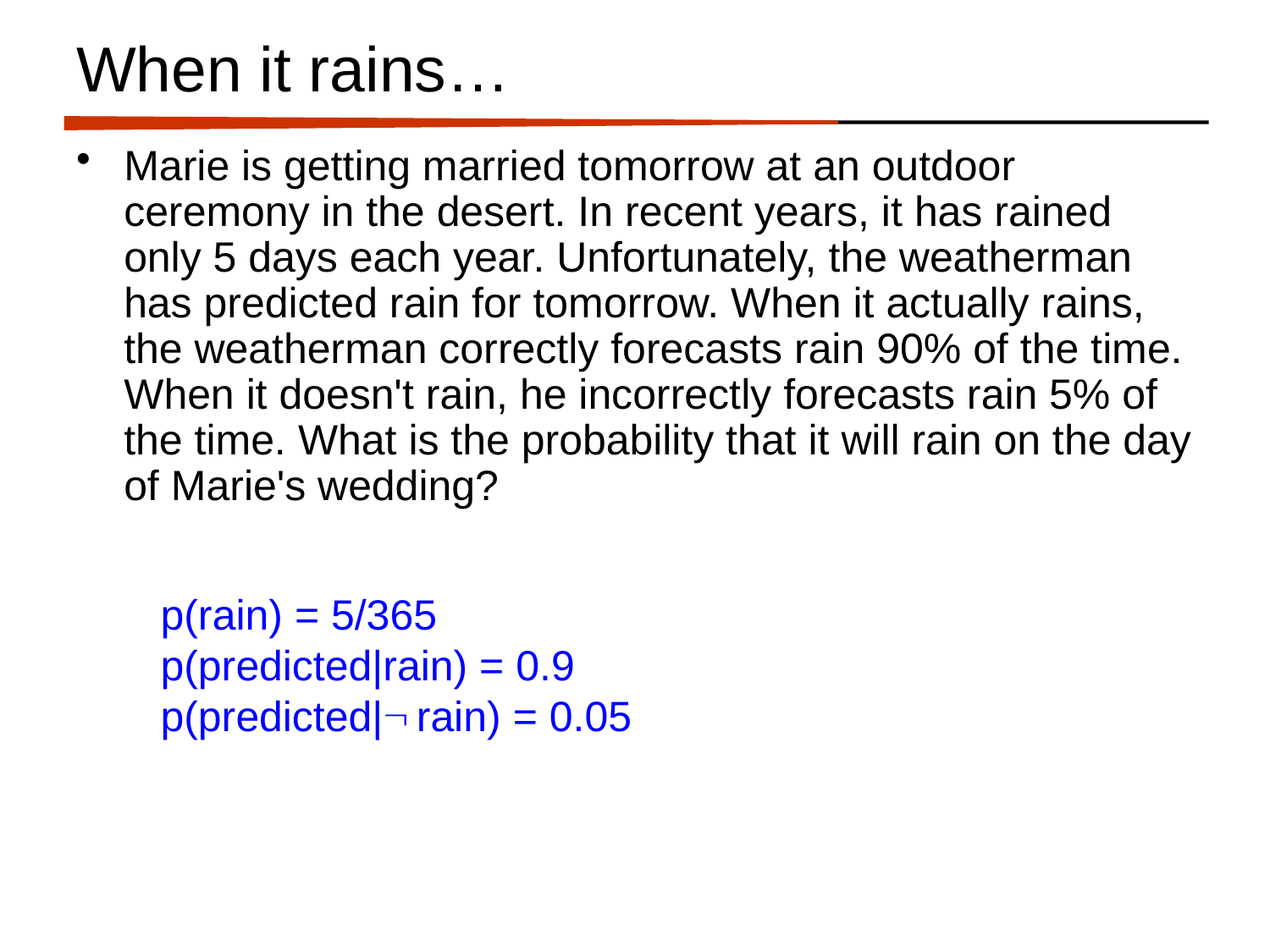

# When it rains…
Marie is getting married tomorrow at an outdoor ceremony in the desert. In recent years, it has rained only 5 days each year. Unfortunately, the weatherman has predicted rain for tomorrow. When it actually rains, the weatherman correctly forecasts rain 90% of the time. When it doesn't rain, he incorrectly forecasts rain 5% of the time. What is the probability that it will rain on the day of Marie's wedding?
p(rain) = 5/365
p(predicted|rain) = 0.9
p(predicted|¬rain) = 0.05